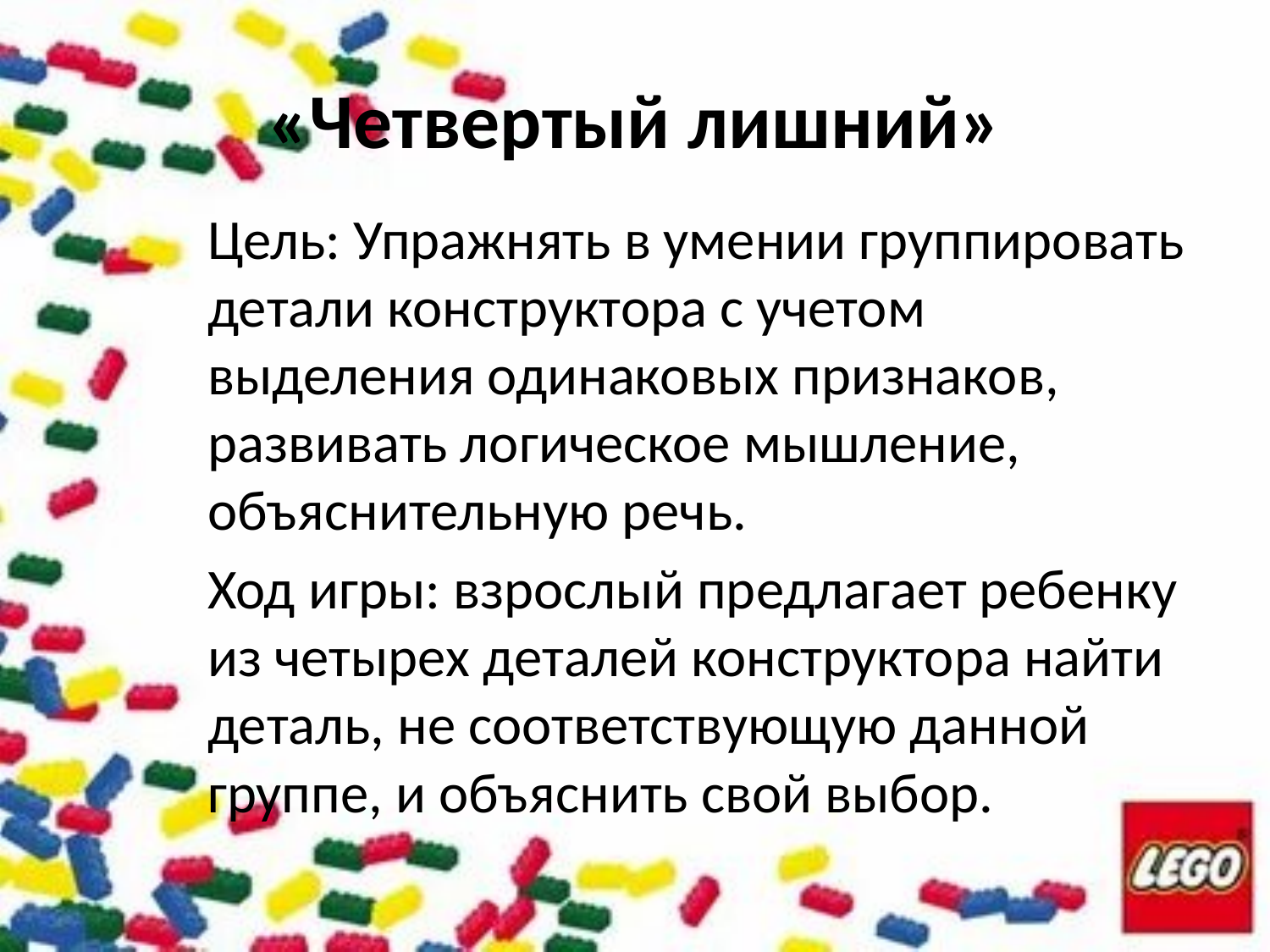

# «Четвертый лишний»
Цель: Упражнять в умении группировать детали конструктора с учетом выделения одинаковых признаков, развивать логическое мышление, объяснительную речь.
Ход игры: взрослый предлагает ребенку из четырех деталей конструктора найти деталь, не соответствующую данной группе, и объяснить свой выбор.